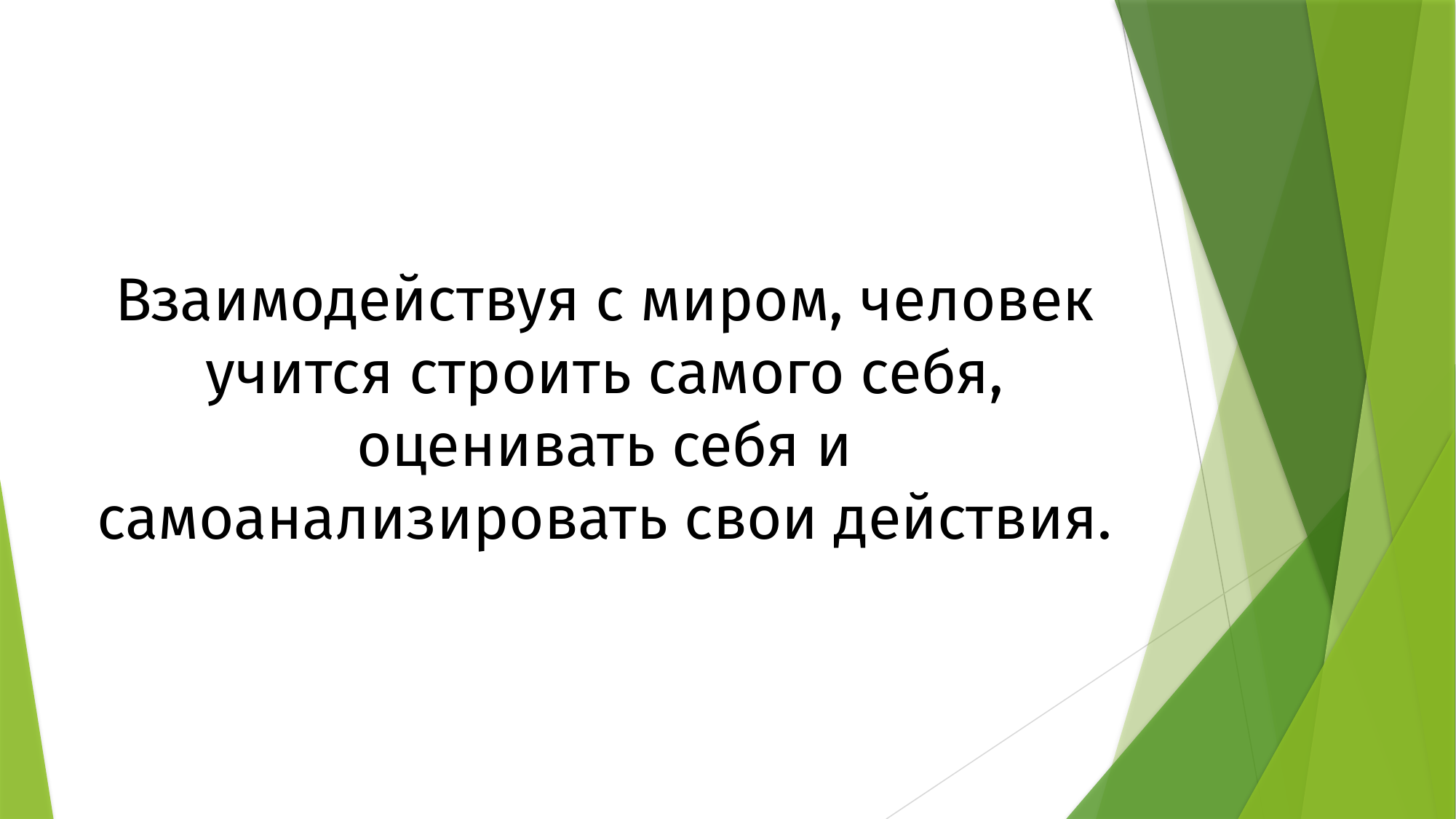

Взаимодействуя с миром, человек учится строить самого себя, оценивать себя и самоанализировать свои действия.